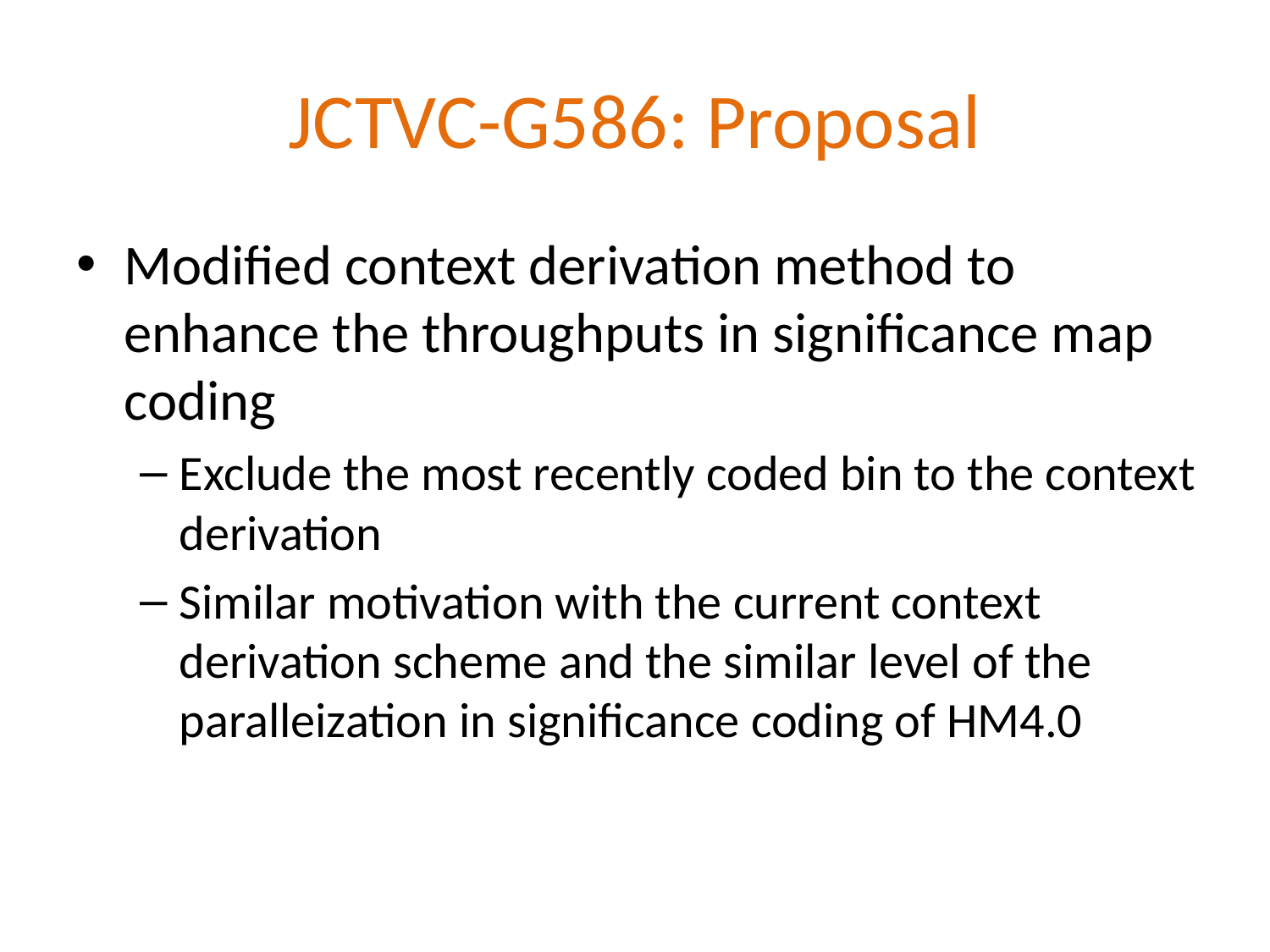

# JCTVC-G586: Proposal
Modified context derivation method to enhance the throughputs in significance map coding
Exclude the most recently coded bin to the context derivation
Similar motivation with the current context derivation scheme and the similar level of the paralleization in significance coding of HM4.0